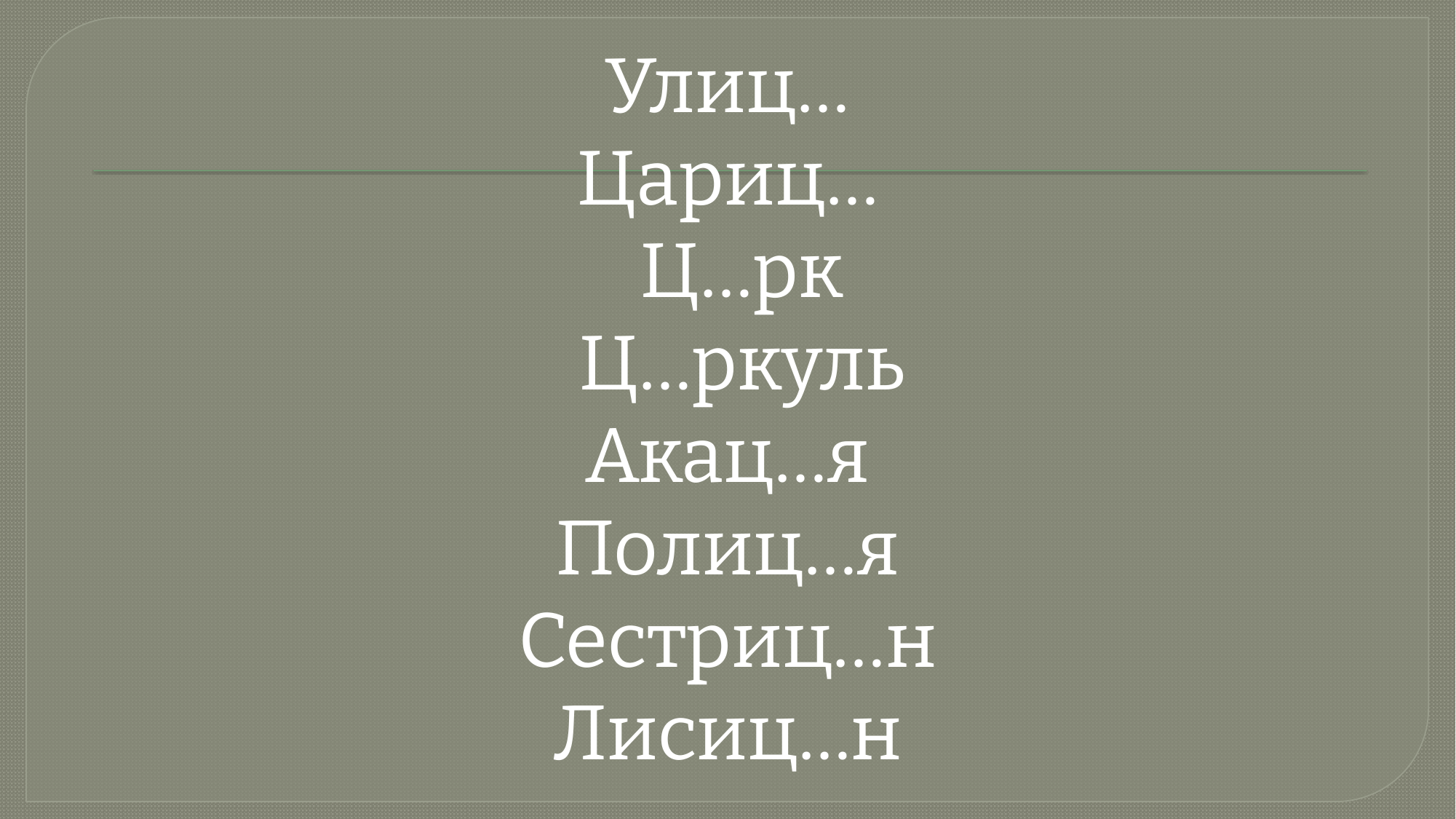

Улиц…
Цариц…
Ц…рк
Ц…ркуль
Акац…я
Полиц…я
Сестриц…н
Лисиц…н